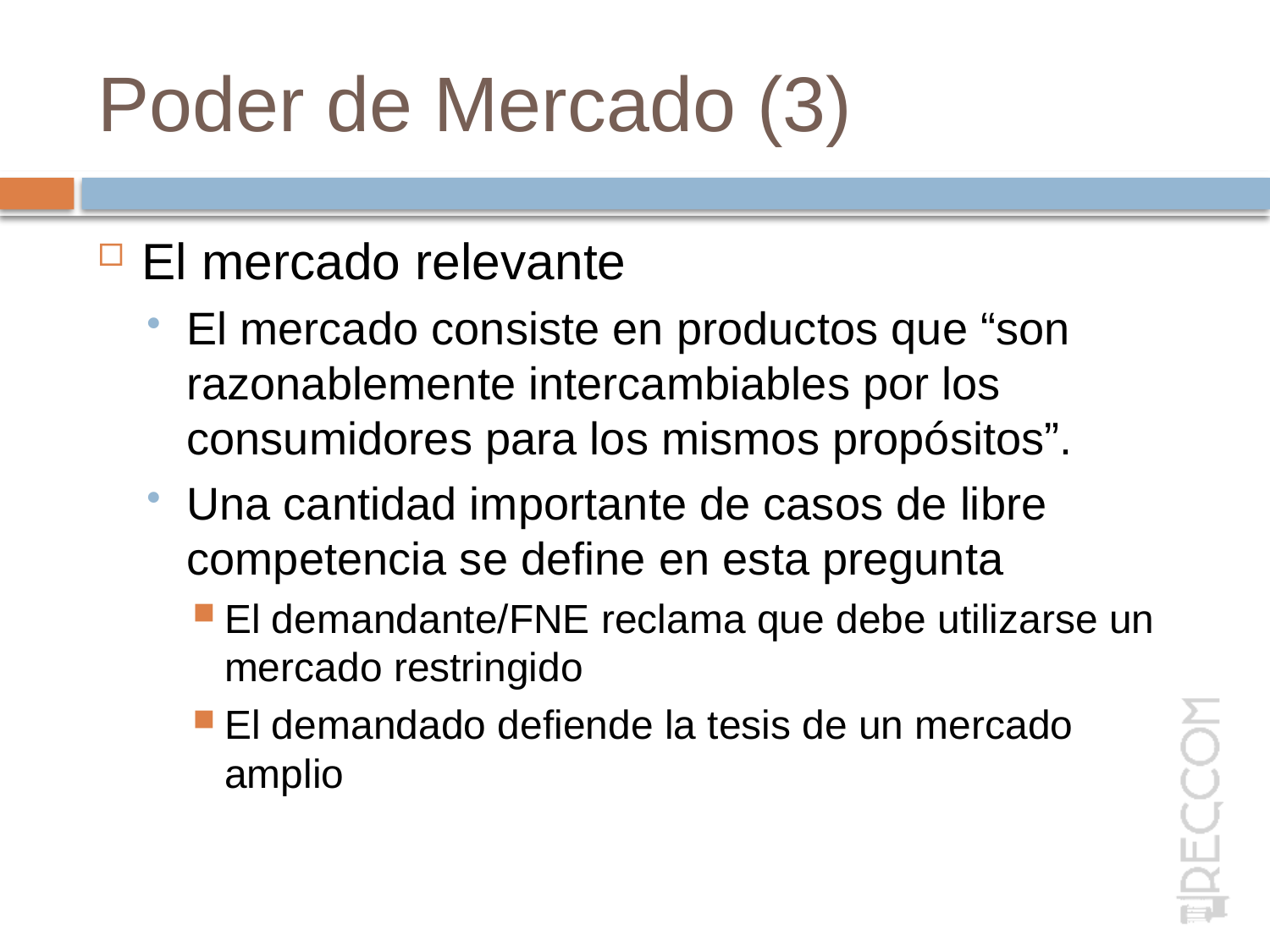

# Poder de Mercado (3)
El mercado relevante
El mercado consiste en productos que “son razonablemente intercambiables por los consumidores para los mismos propósitos”.
Una cantidad importante de casos de libre competencia se define en esta pregunta
El demandante/FNE reclama que debe utilizarse un mercado restringido
El demandado defiende la tesis de un mercado amplio